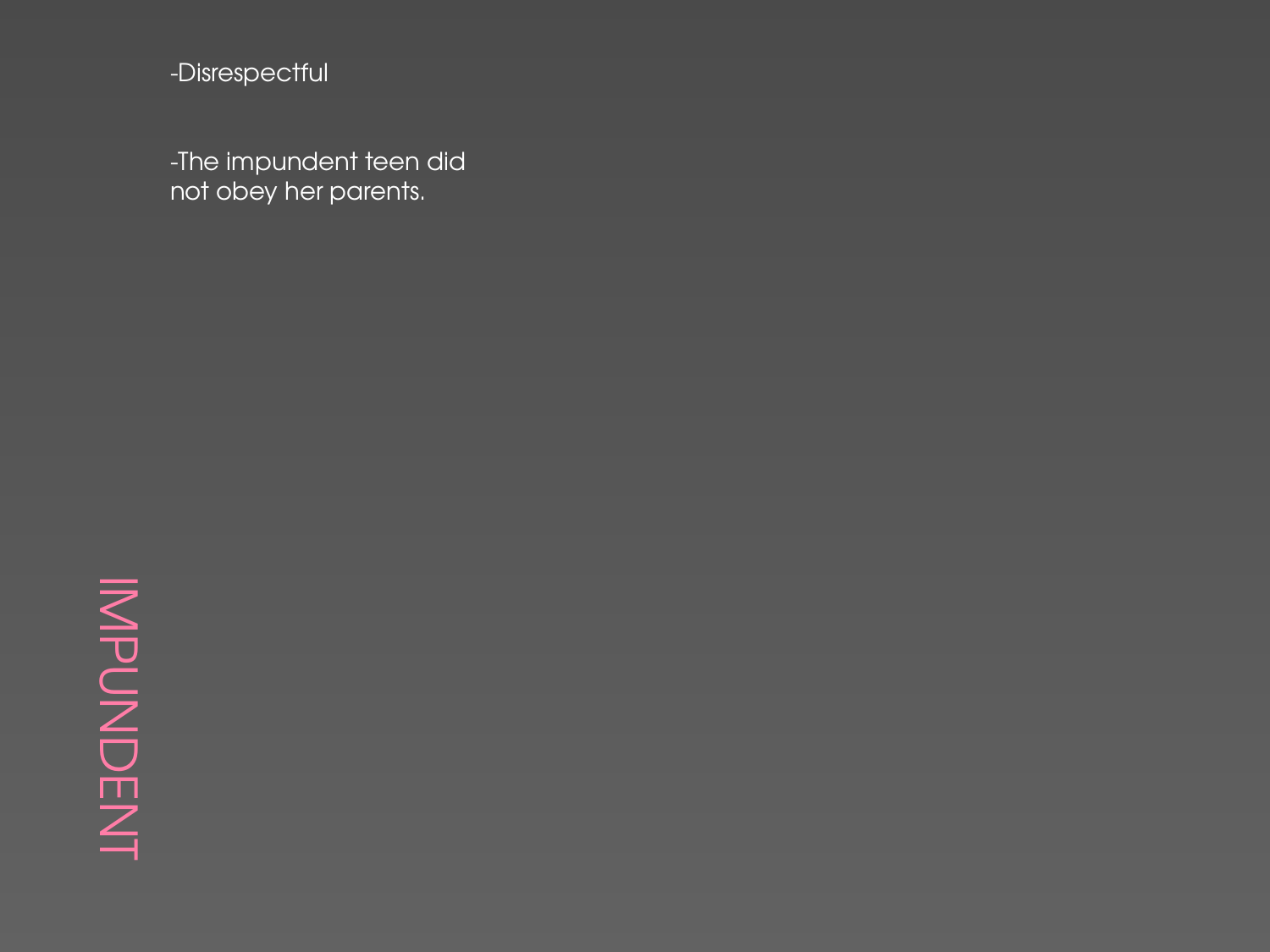

# impundent
-Disrespectful

-The impundent teen did not obey her parents.